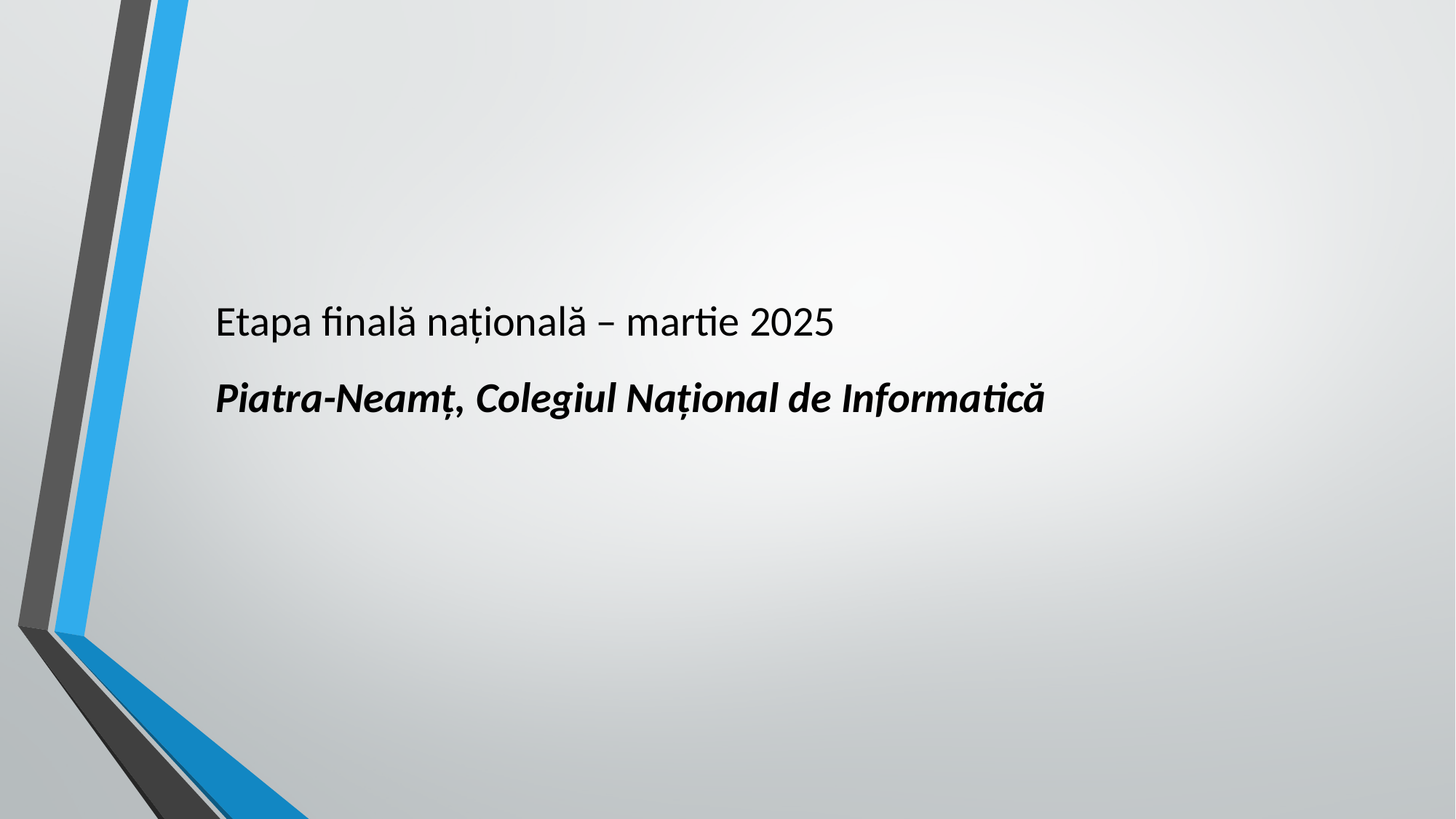

Etapa finală națională  ̶  martie 2025
Piatra-Neamț, Colegiul Național de Informatică